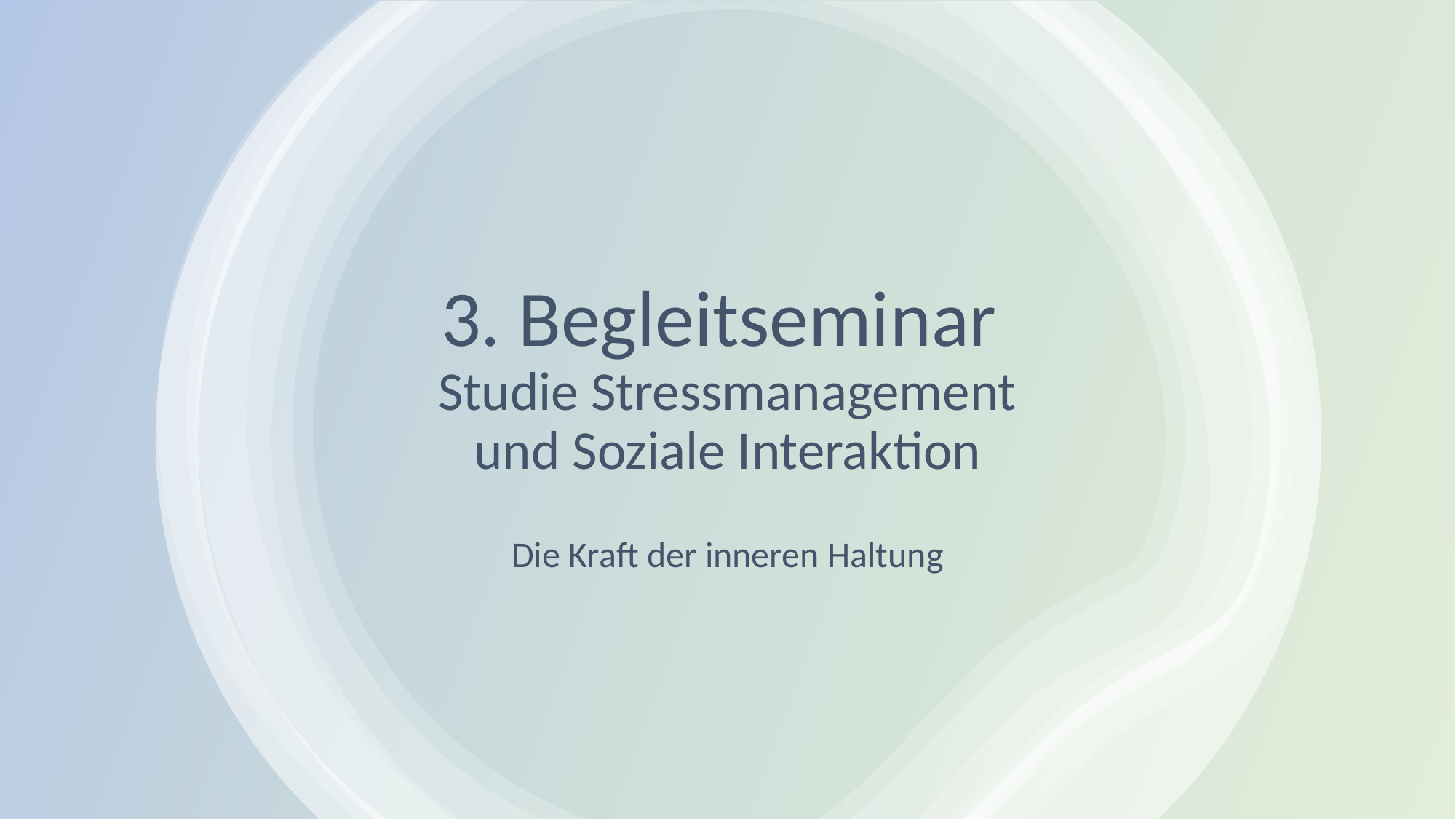

# 3. Begleitseminar Studie Stressmanagement und Soziale Interaktion
Die Kraft der inneren Haltung